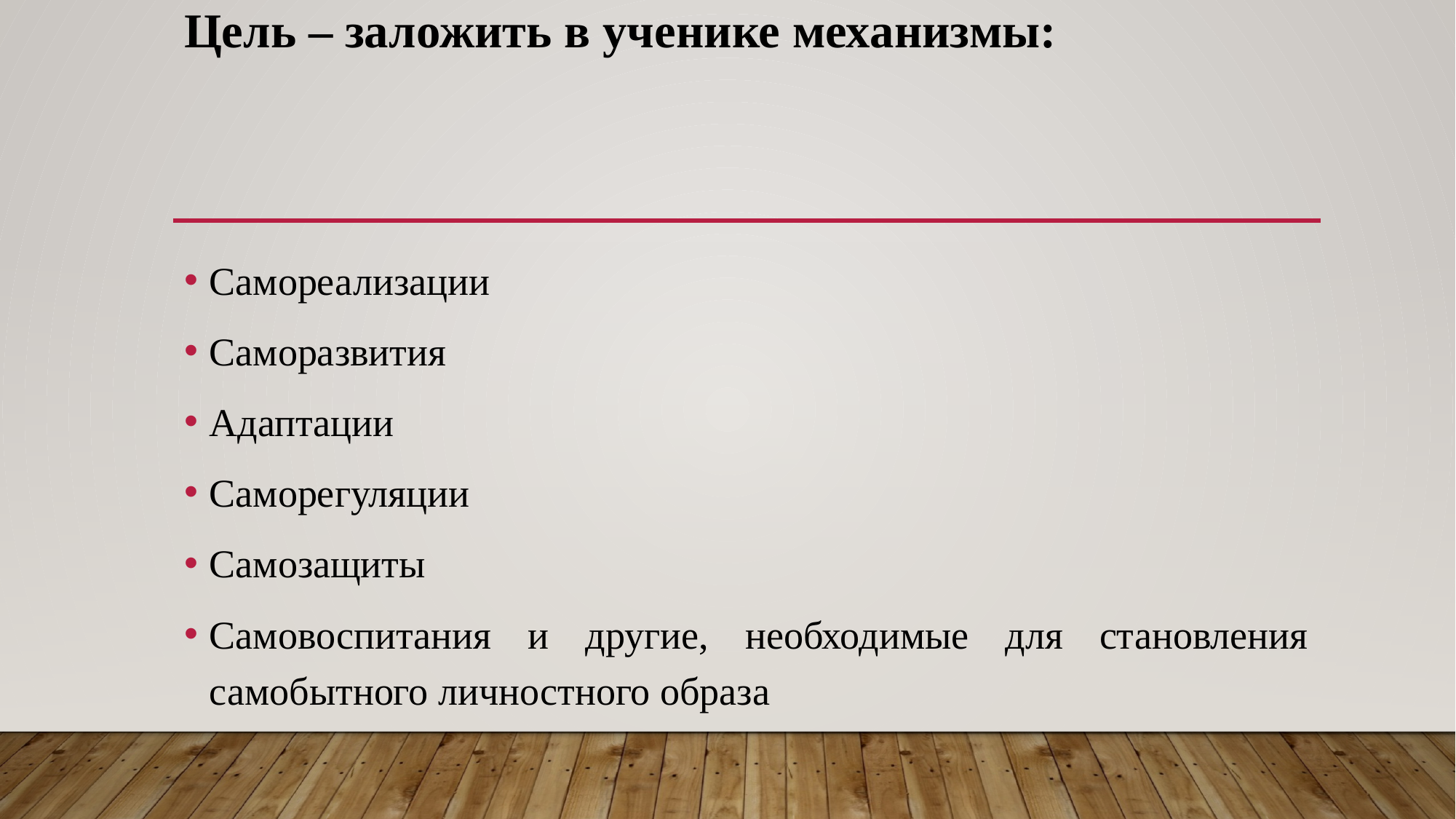

# Цель – заложить в ученике механизмы:
Самореализации
Саморазвития
Адаптации
Саморегуляции
Самозащиты
Самовоспитания и другие, необходимые для становления самобытного личностного образа